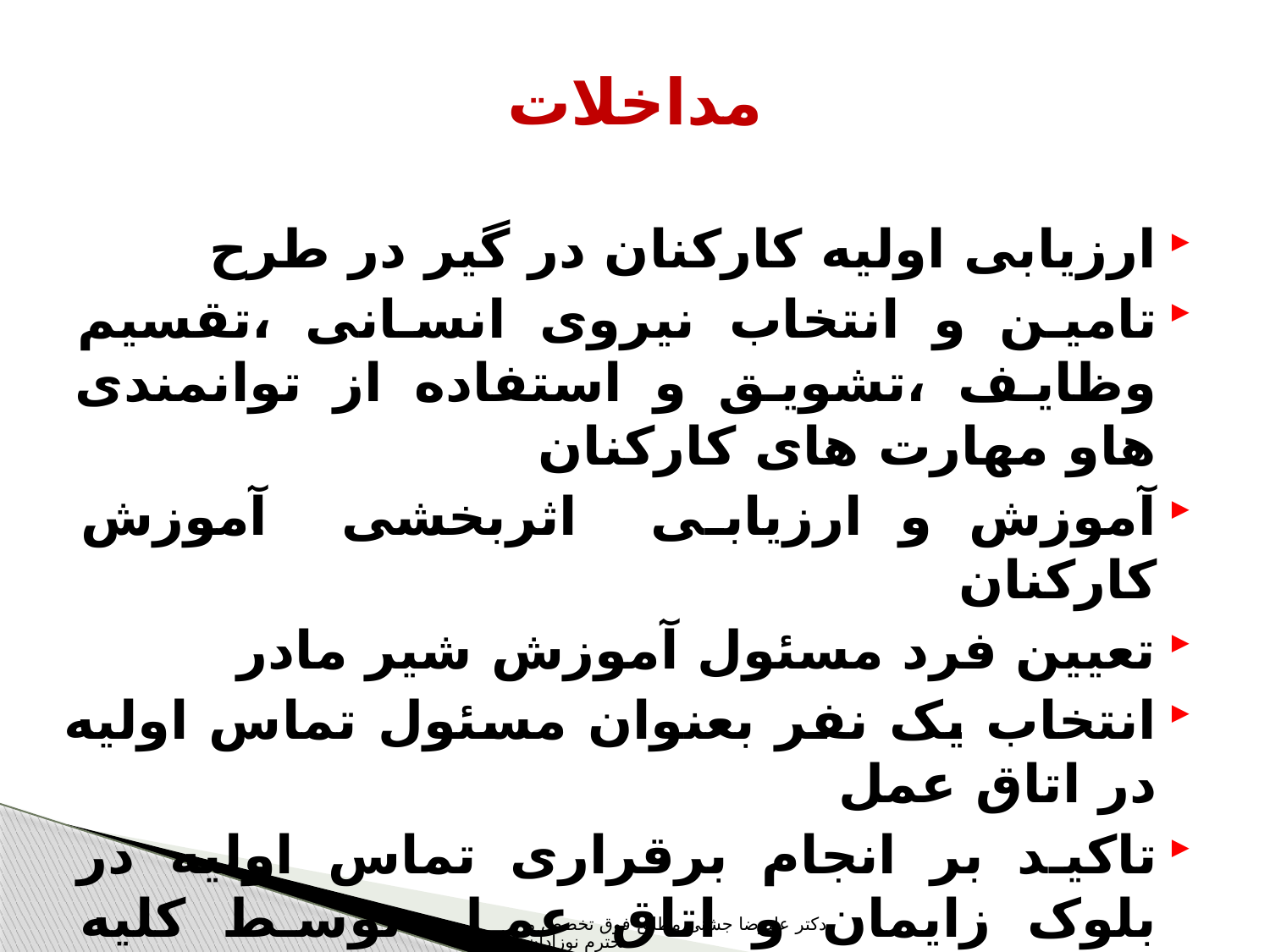

# مداخلات
ارزیابی اولیه کارکنان در گیر در طرح
تامین و انتخاب نیروی انسانی ،تقسیم وظایف ،تشویق و استفاده از توانمندی هاو مهارت های کارکنان
آموزش و ارزیابی  اثربخشی  آموزش کارکنان
تعیین فرد مسئول آموزش شیر مادر
انتخاب یک نفر بعنوان مسئول تماس اولیه در اتاق عمل
تاکید بر انجام برقراری تماس اولیه در بلوک زایمان و اتاق عمل توسط کلیه پرسنل
دکتر علیرضا جشنی مطلق-فوق تخصص محترم نوزادان